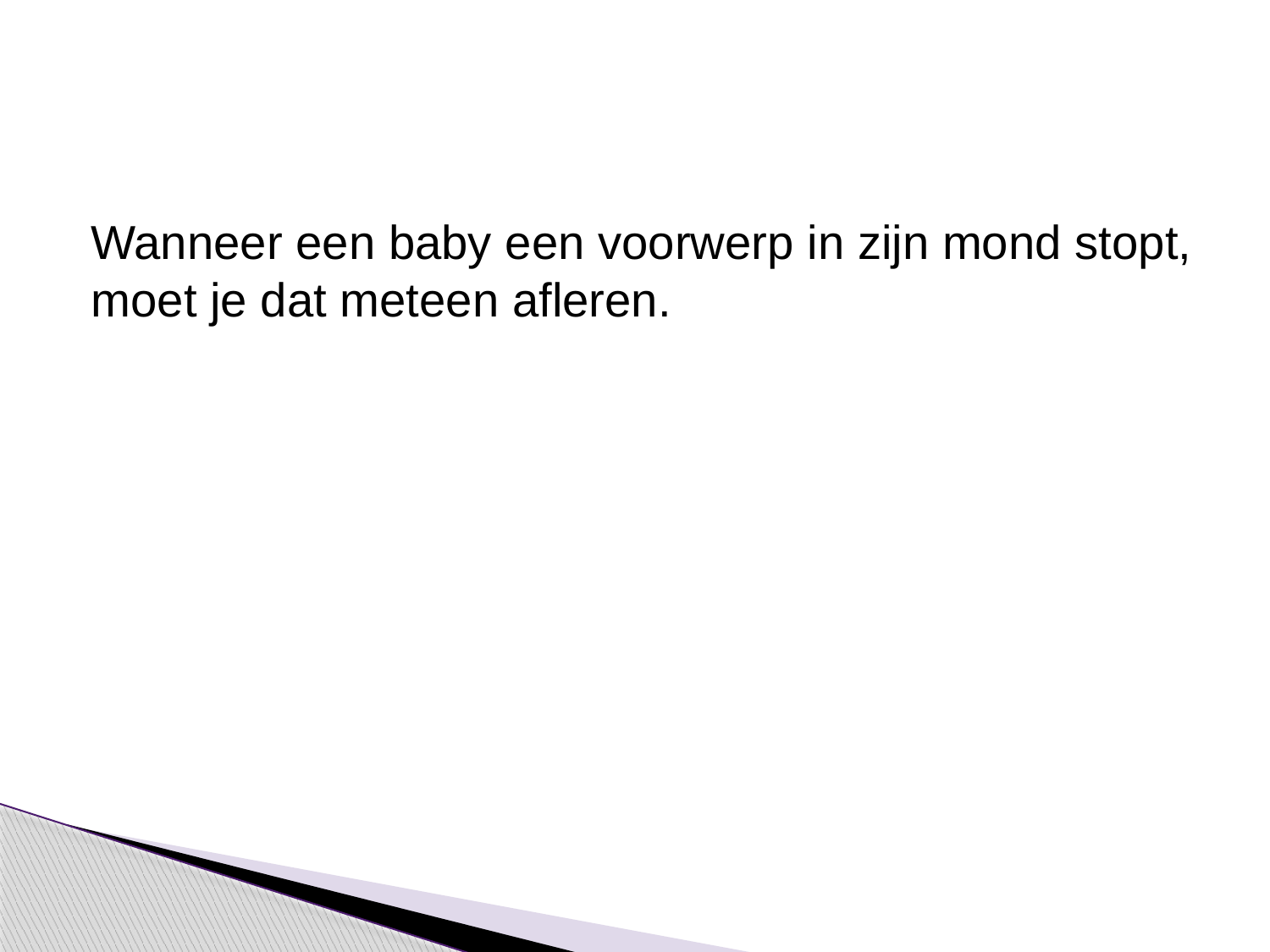

#
Wanneer een baby een voorwerp in zijn mond stopt, moet je dat meteen afleren.